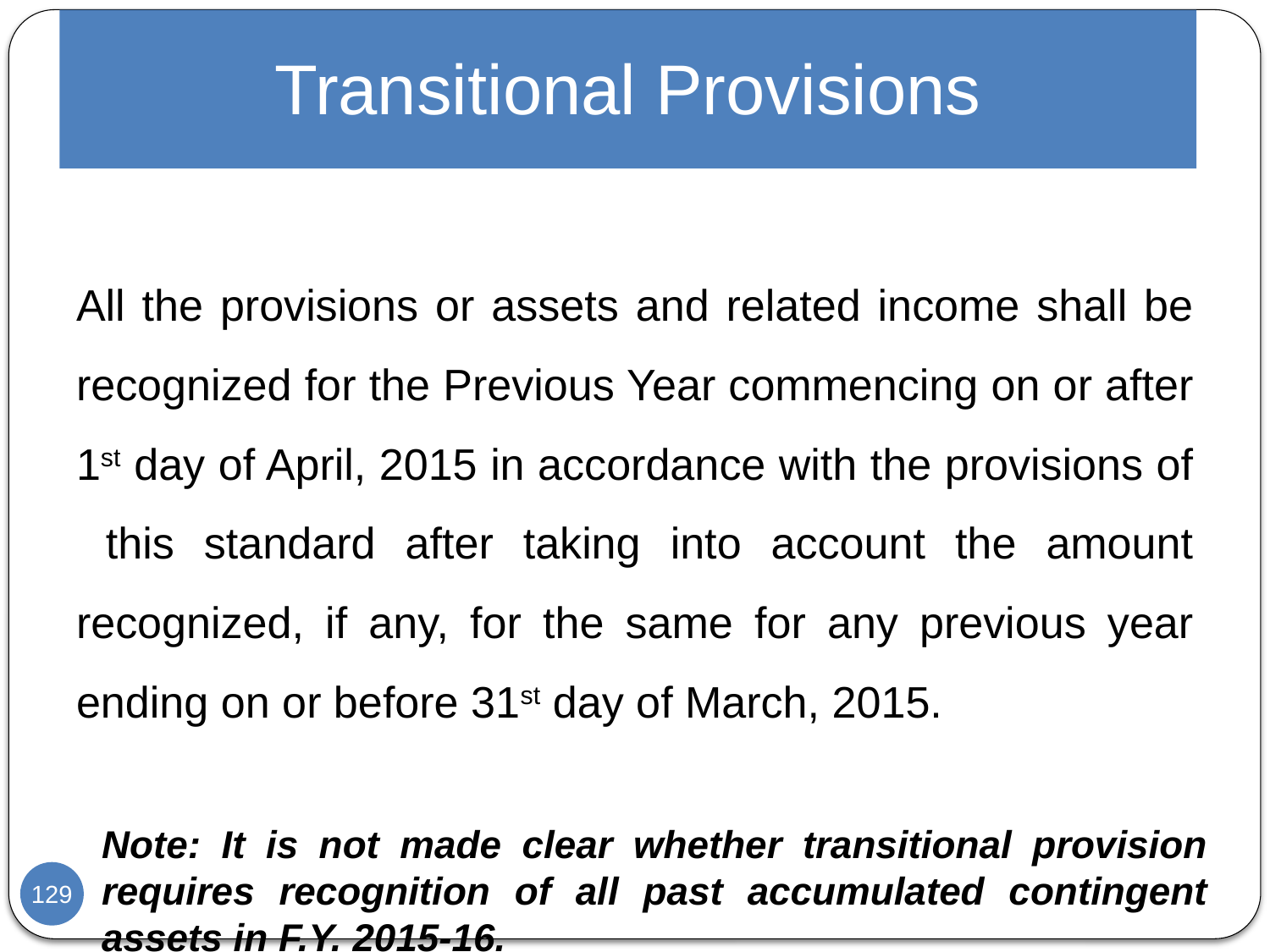

# Transitional Provisions
All the provisions or assets and related income shall be recognized for the Previous Year commencing on or after 1st day of April, 2015 in accordance with the provisions of  this standard after taking into account the amount recognized, if any, for the same for any previous year ending on or before 31st day of March, 2015.
Note: It is not made clear whether transitional provision requires recognition of all past accumulated contingent assets in F.Y. 2015-16.
129